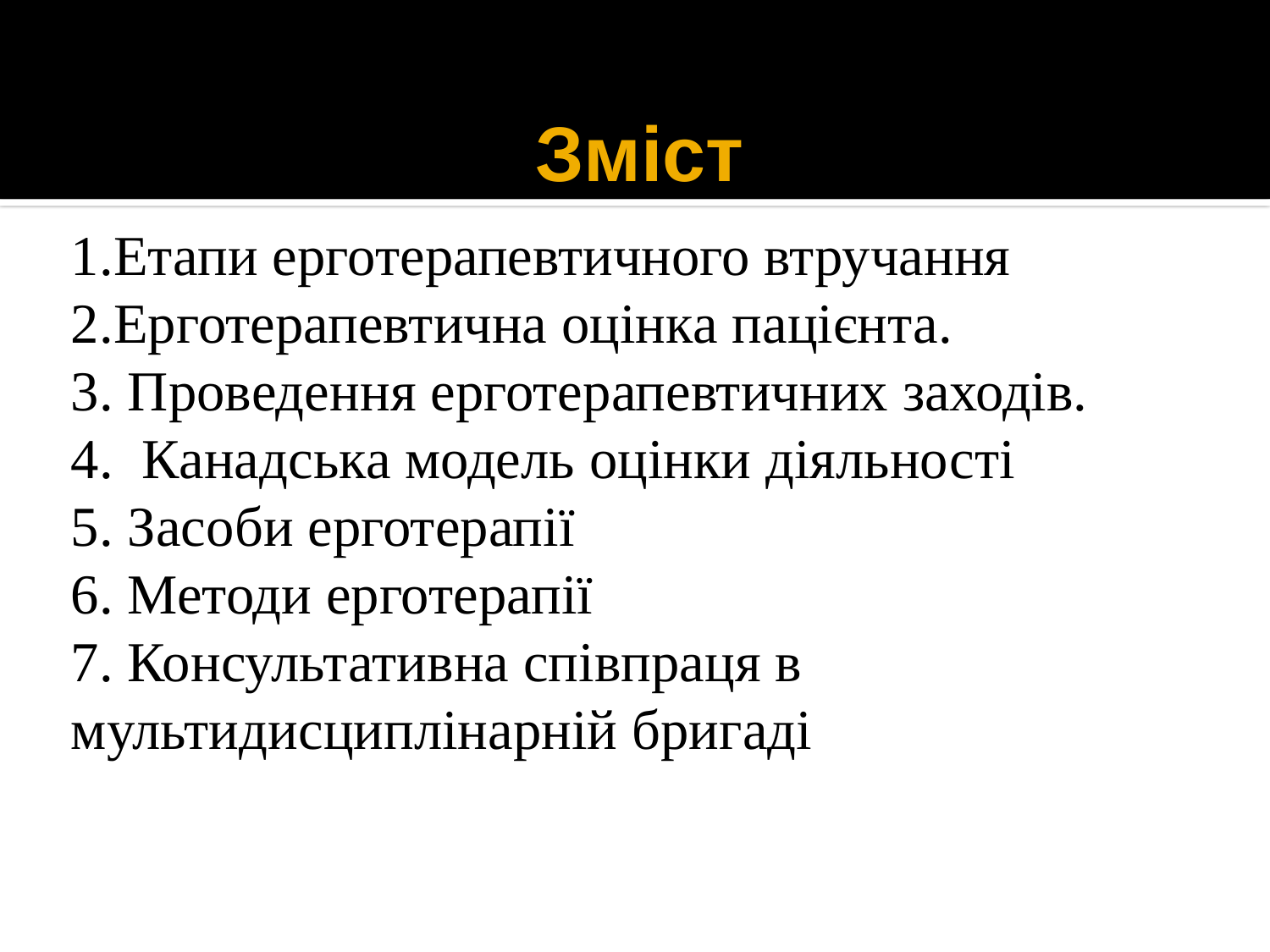

# Зміст
1.Етапи ерготерапевтичного втручання
2.Ерготерапевтична оцінка пацієнта.
3. Проведення ерготерапевтичних заходів.
4.  Канадська модель оцінки діяльності
5. Засоби ерготерапії
6. Методи ерготерапії
7. Консультативна співпраця в мультидисциплінарній бригаді